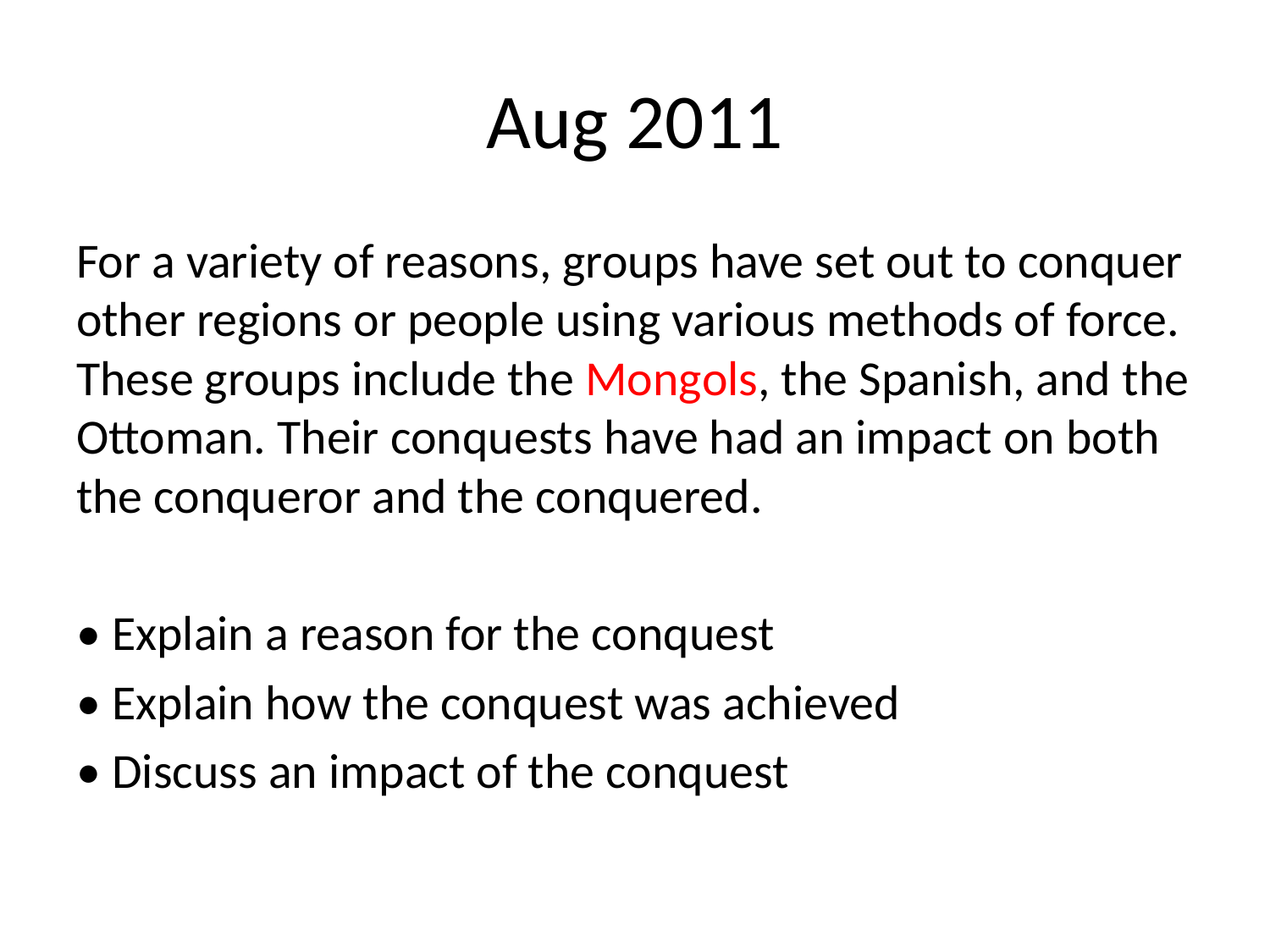

# Aug 2011
For a variety of reasons, groups have set out to conquer other regions or people using various methods of force. These groups include the Mongols, the Spanish, and the Ottoman. Their conquests have had an impact on both the conqueror and the conquered.

• Explain a reason for the conquest
• Explain how the conquest was achieved
• Discuss an impact of the conquest